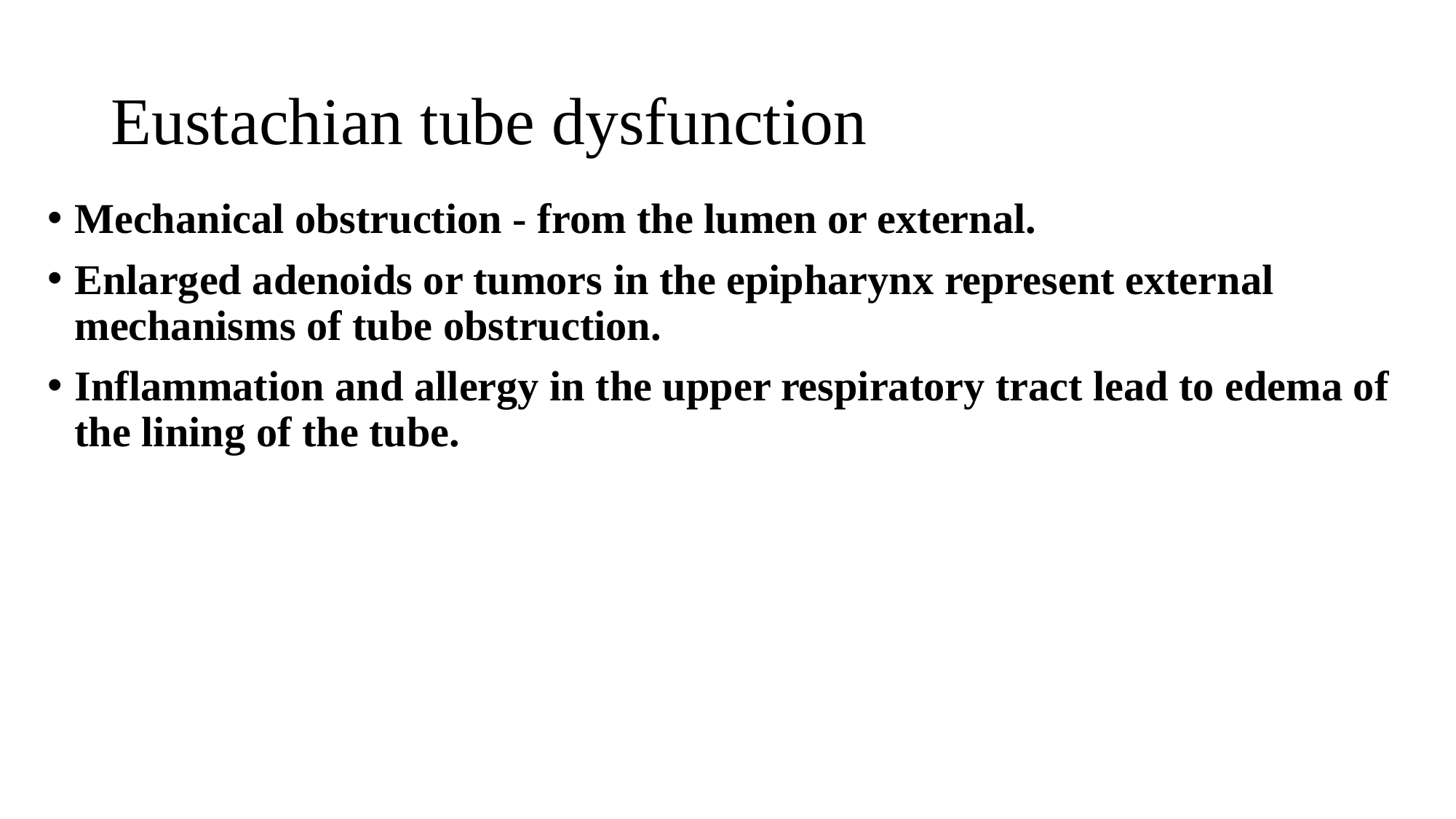

# Eustachian tube dysfunction
Mechanical obstruction - from the lumen or external.
Enlarged adenoids or tumors in the epipharynx represent external mechanisms of tube obstruction.
Inflammation and allergy in the upper respiratory tract lead to edema of the lining of the tube.